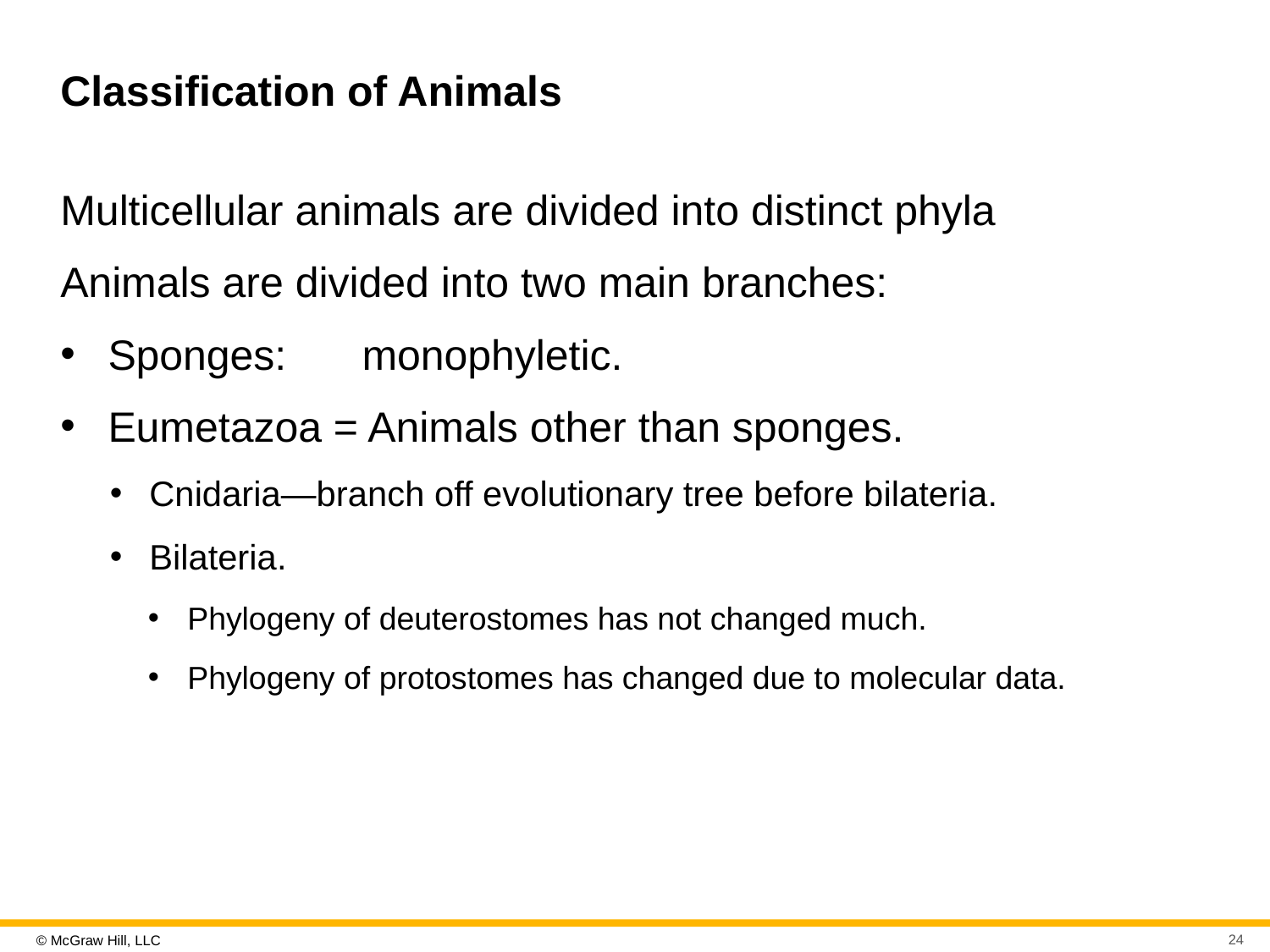

# Classification of Animals
Multicellular animals are divided into distinct phyla
Animals are divided into two main branches:
Sponges:	monophyletic.
Eumetazoa = Animals other than sponges.
Cnidaria—branch off evolutionary tree before bilateria.
Bilateria.
Phylogeny of deuterostomes has not changed much.
Phylogeny of protostomes has changed due to molecular data.
24